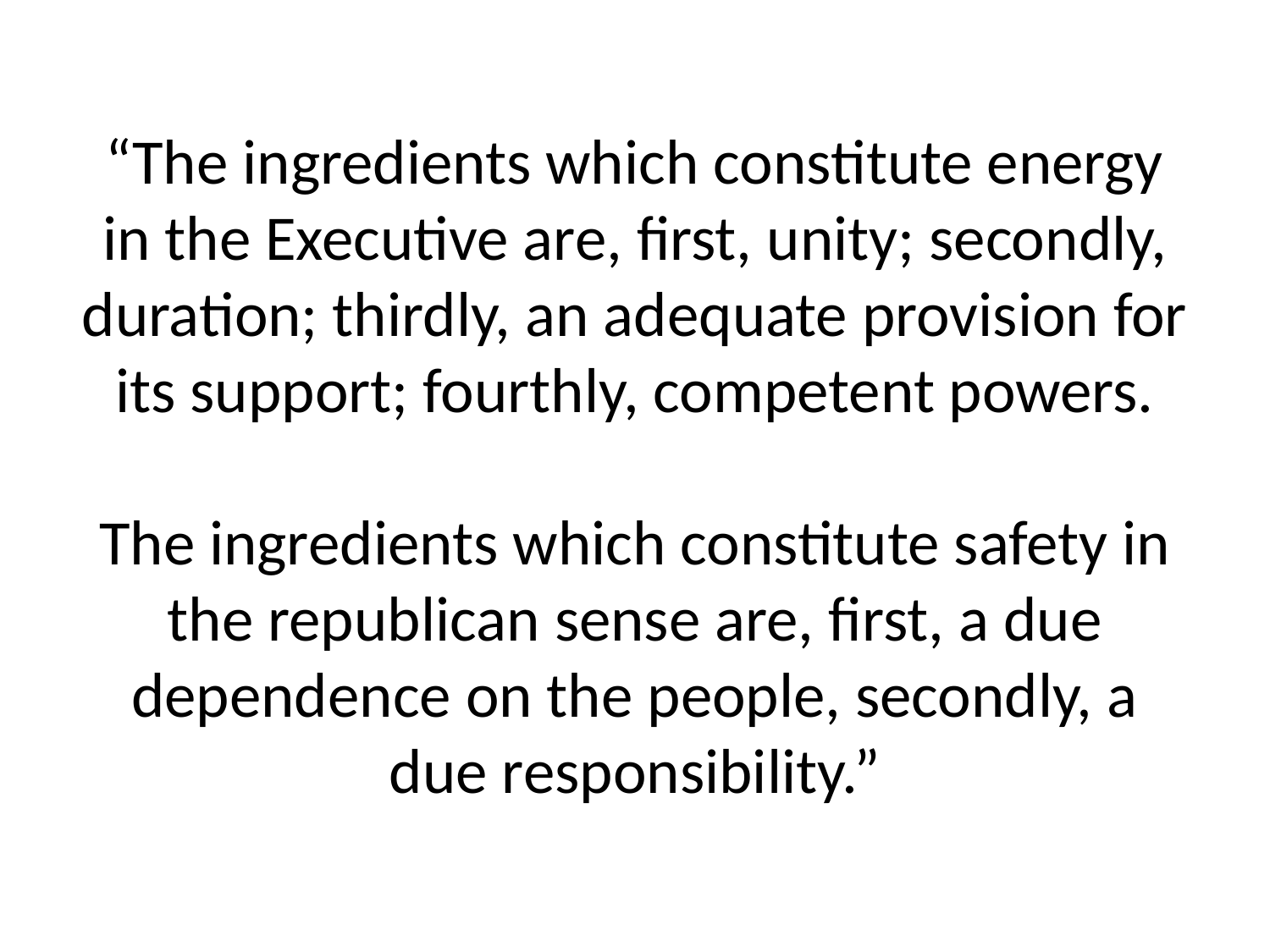

# “The ingredients which constitute energy in the Executive are, first, unity; secondly, duration; thirdly, an adequate provision for its support; fourthly, competent powers. The ingredients which constitute safety in the republican sense are, first, a due dependence on the people, secondly, a due responsibility.”